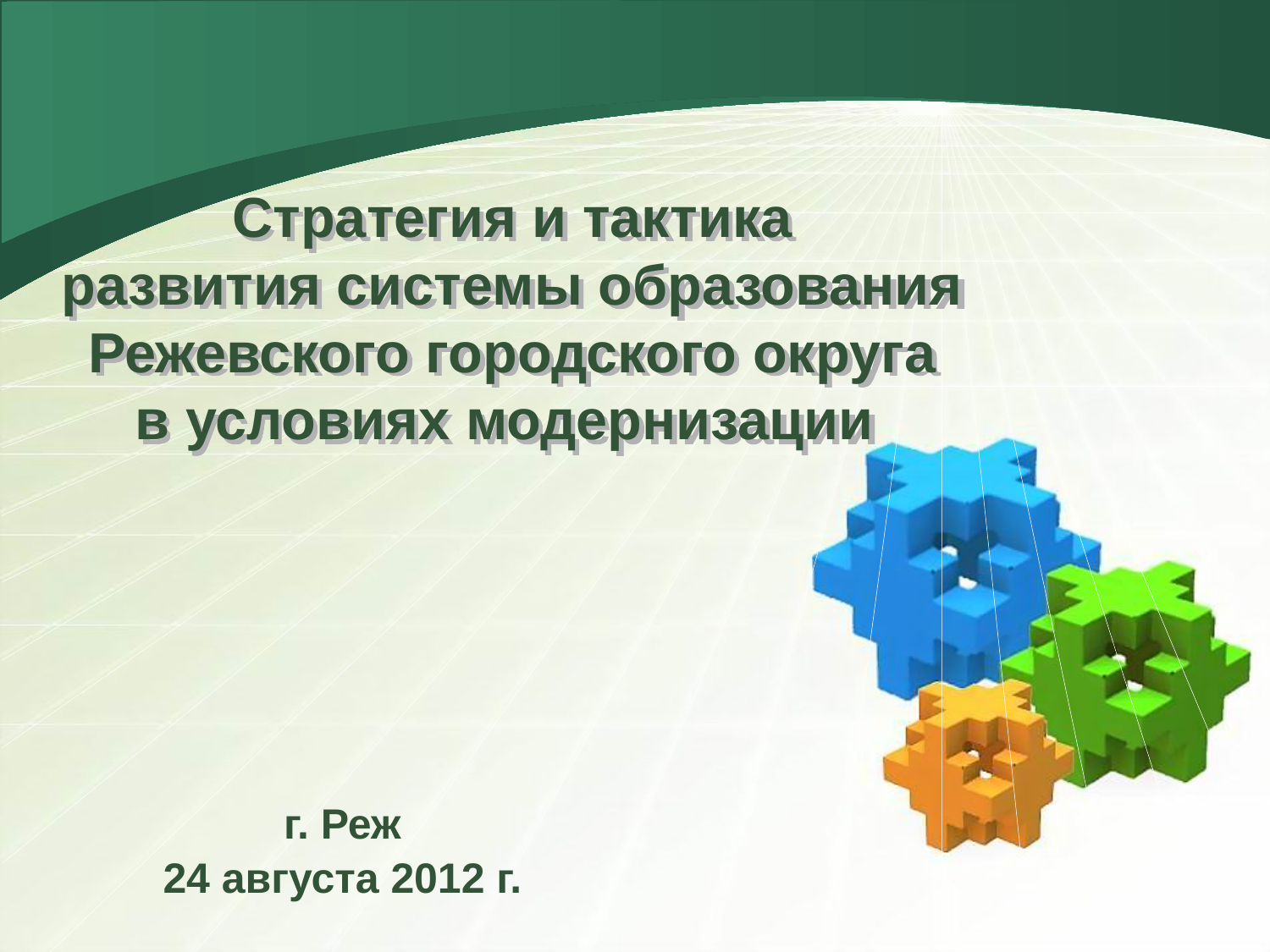

# Стратегия и тактика развития системы образования Режевского городского округа в условиях модернизации
г. Реж
24 августа 2012 г.